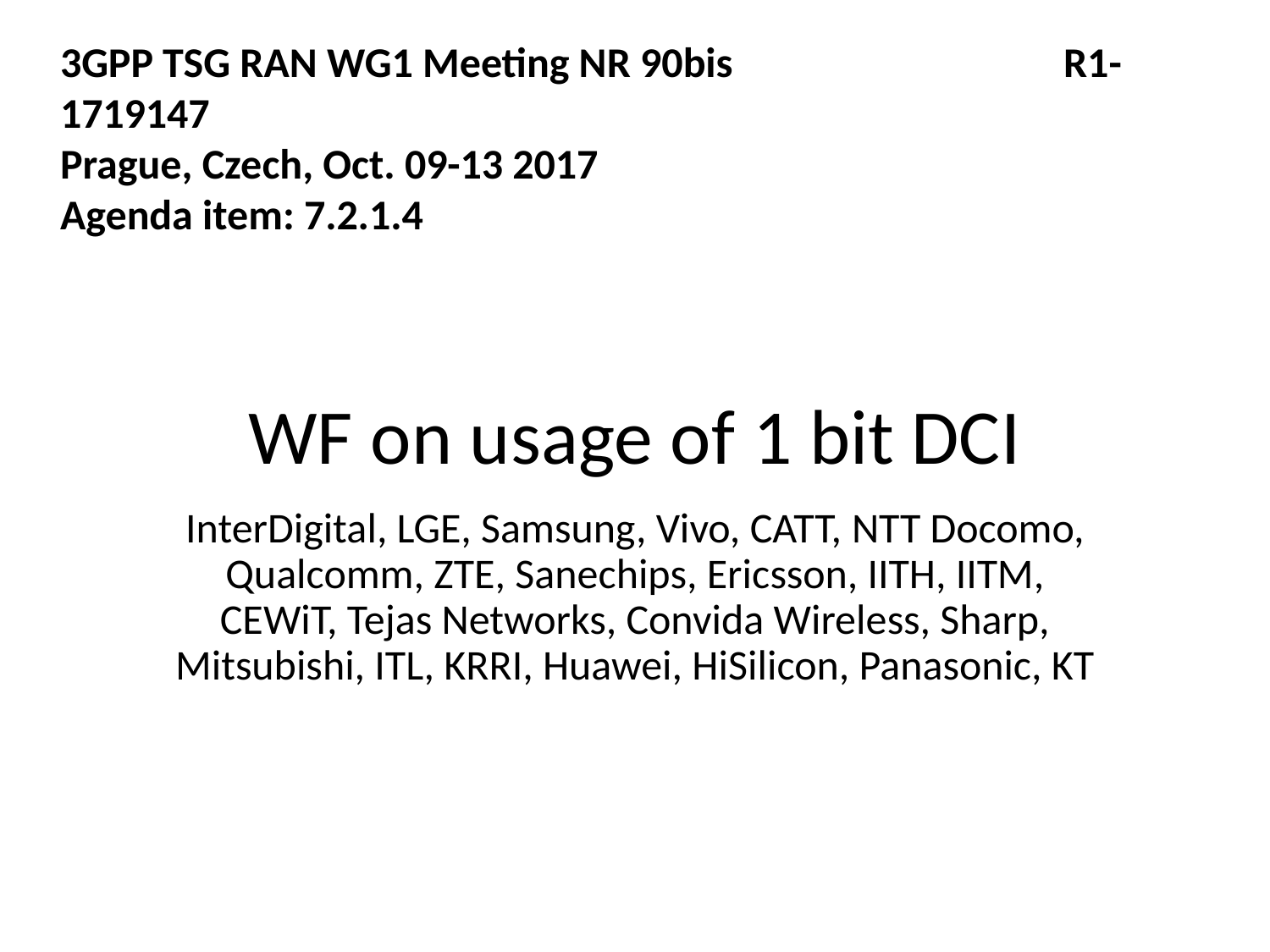

3GPP TSG RAN WG1 Meeting NR 90bis        		            R1-1719147
Prague, Czech, Oct. 09-13 2017
Agenda item: 7.2.1.4
# WF on usage of 1 bit DCI
InterDigital, LGE, Samsung, Vivo, CATT, NTT Docomo, Qualcomm, ZTE, Sanechips, Ericsson, IITH, IITM, CEWiT, Tejas Networks, Convida Wireless, Sharp, Mitsubishi, ITL, KRRI, Huawei, HiSilicon, Panasonic, KT